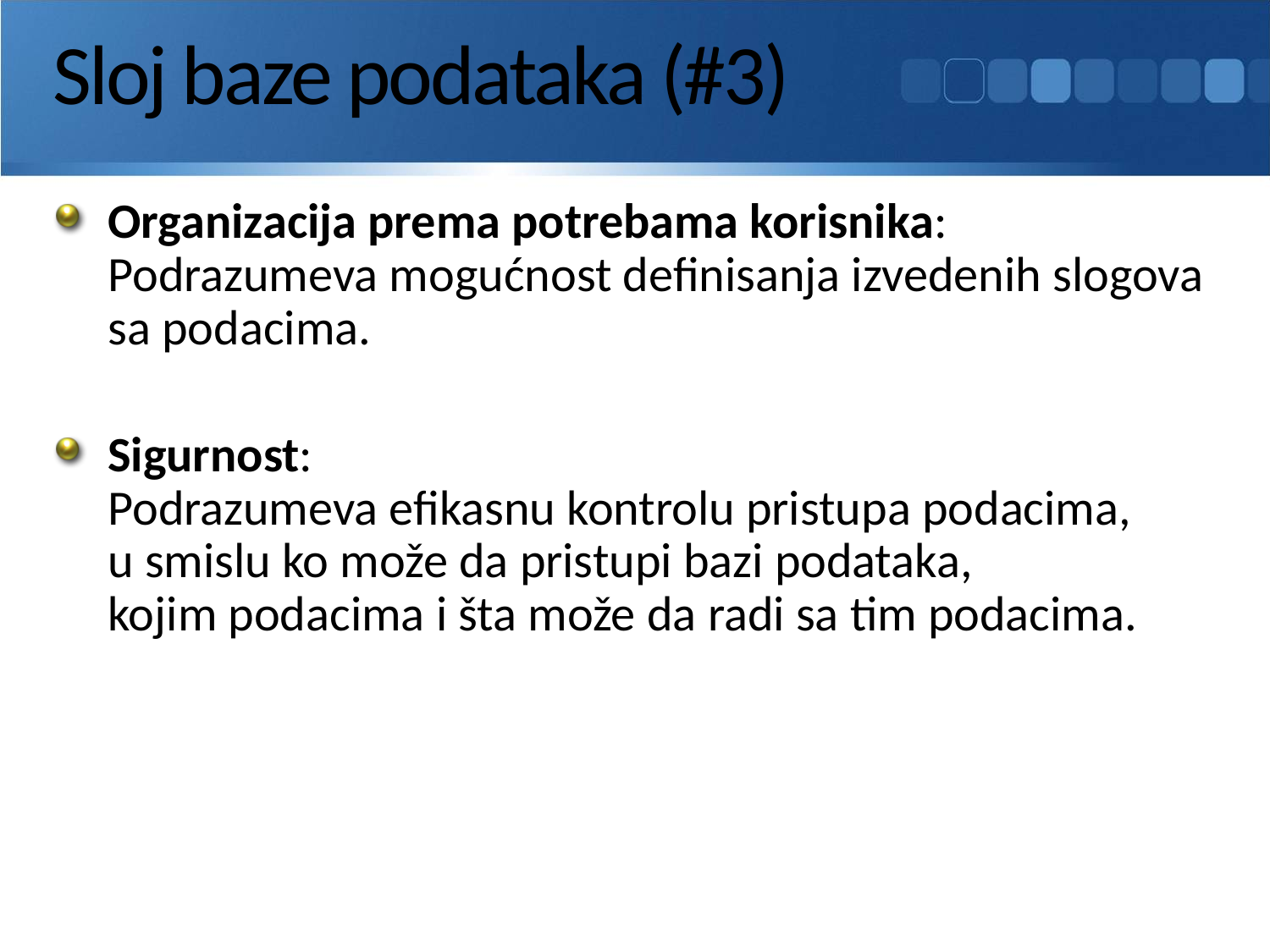

# Sloj baze podataka (#3)
Organizacija prema potrebama korisnika: Podrazumeva mogućnost definisanja izvedenih slogova sa podacima.

Sigurnost:
Podrazumeva efikasnu kontrolu pristupa podacima,
u smislu ko može da pristupi bazi podataka,
kojim podacima i šta može da radi sa tim podacima.